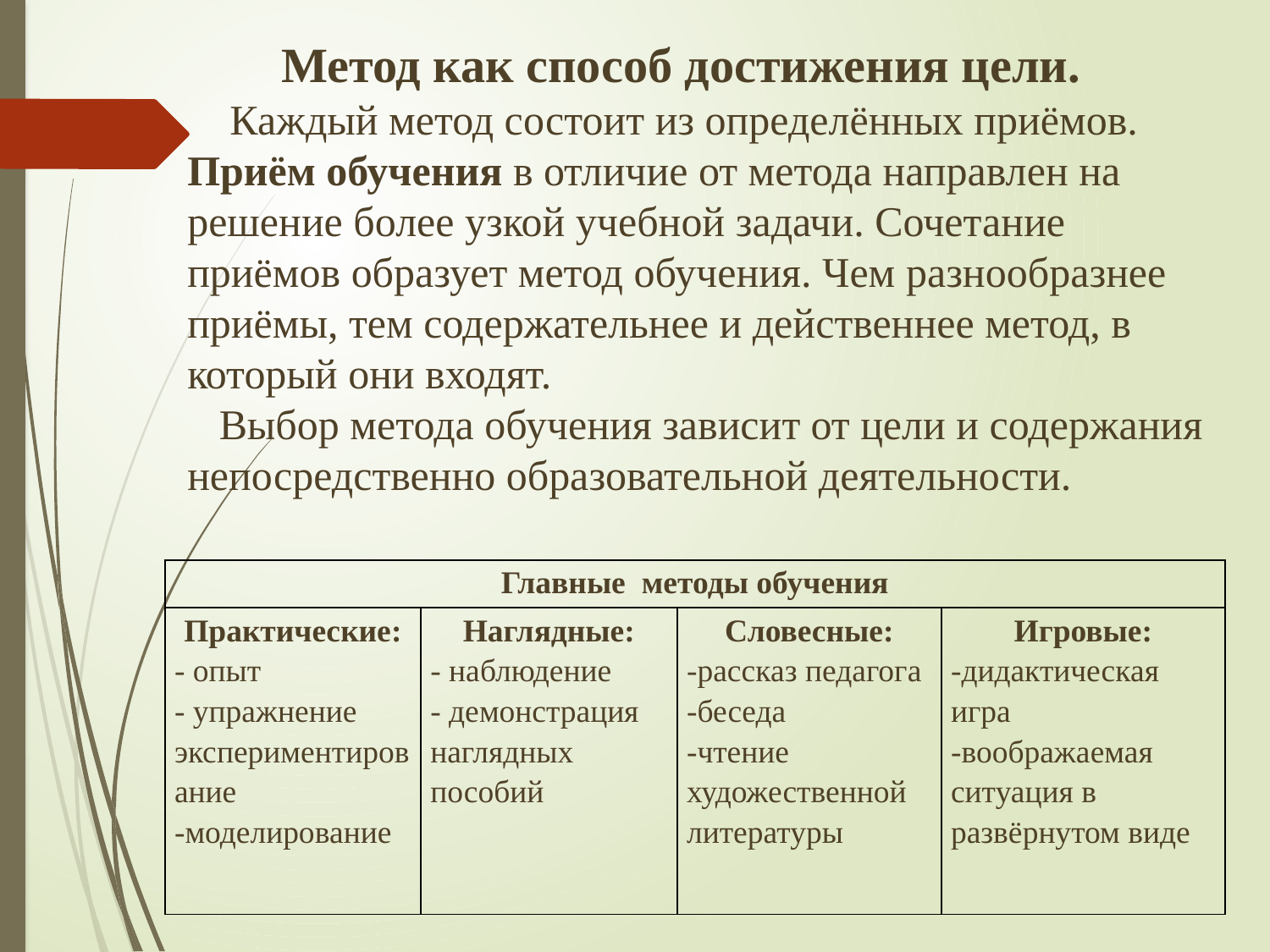

Метод как способ достижения цели.
    Каждый метод состоит из определённых приёмов. Приём обучения в отличие от метода направлен на решение более узкой учебной задачи. Сочетание приёмов образует метод обучения. Чем разнообразнее приёмы, тем содержательнее и действеннее метод, в который они входят.
   Выбор метода обучения зависит от цели и содержания непосредственно образовательной деятельности.
| Главные методы обучения |  |  |  |
| --- | --- | --- | --- |
| Практические: - опыт - упражнение экспериментирование -моделирование | Наглядные: - наблюдение - демонстрация наглядных пособий | Словесные: -рассказ педагога -беседа -чтение художественной литературы | Игровые: -дидактическая игра -воображаемая ситуация в развёрнутом виде |